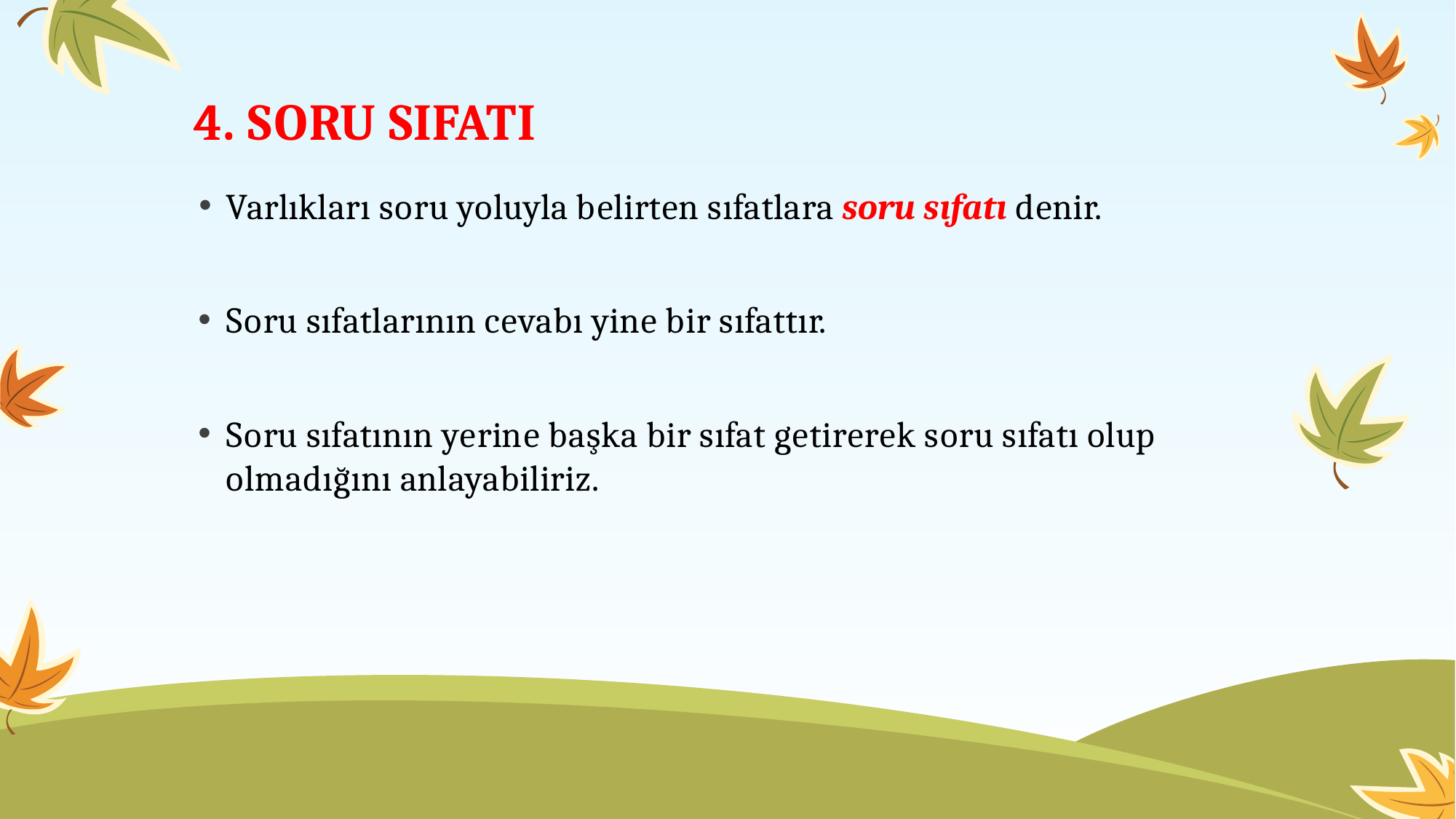

# 4. SORU SIFATI
Varlıkları soru yoluyla belirten sıfatlara soru sıfatı denir.
Soru sıfatlarının cevabı yine bir sıfattır.
Soru sıfatının yerine başka bir sıfat getirerek soru sıfatı olup olmadığını anlayabiliriz.